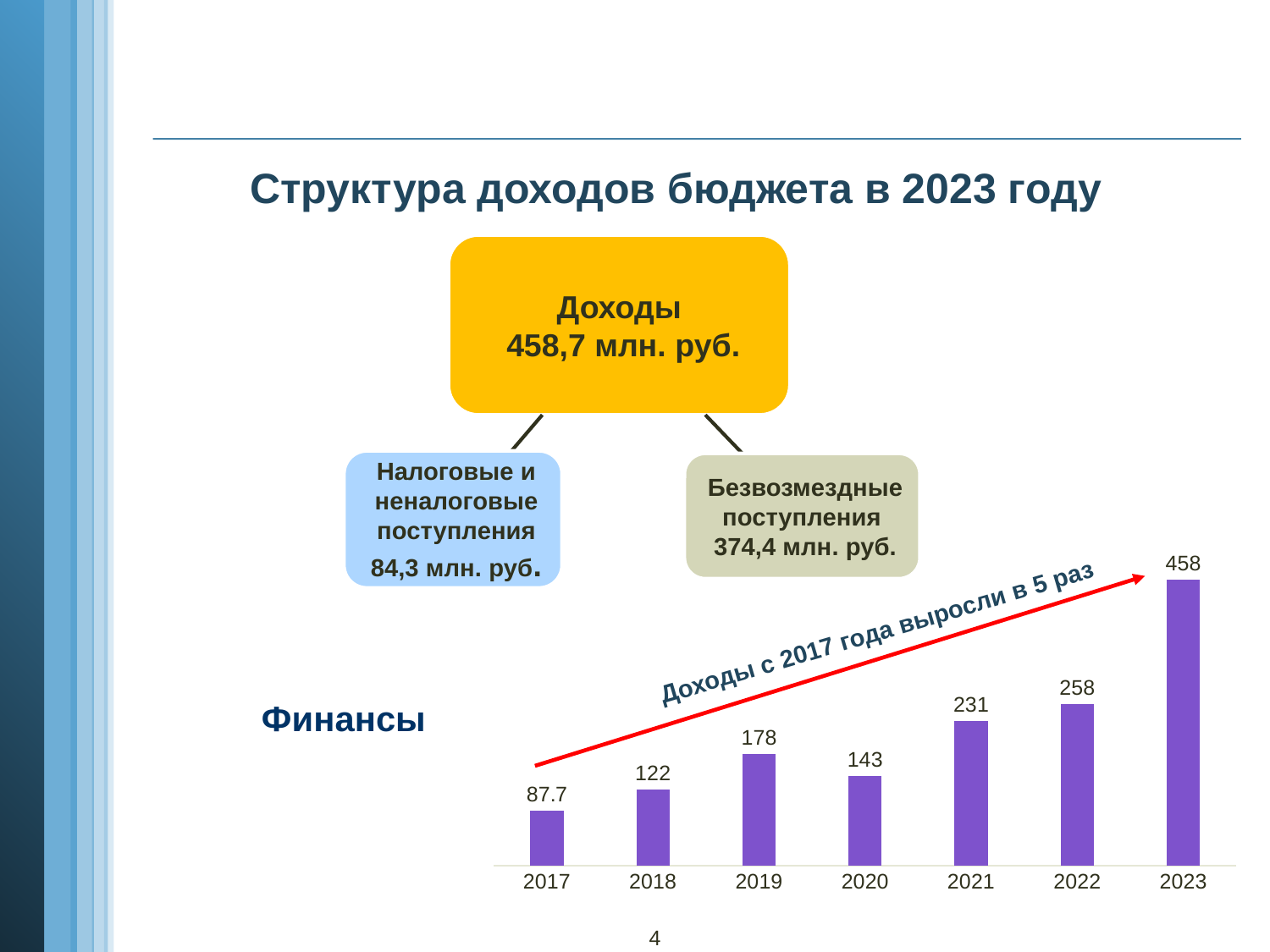

Структура доходов бюджета в 2023 году
Доходы
458,7 млн. руб.
Безвозмездные поступления
374,4 млн. руб.
Налоговые и неналоговые поступления
84,3 млн. руб.

### Chart

| Category | Ряд 1 |
|---|---|
| 2017 | 87.7 |
| 2018 | 122.0 |
| 2019 | 178.0 |
| 2020 | 143.0 |
| 2021 | 231.0 |
| 2022 | 258.0 |
| 2023 | 458.0 |
Доходы с 2017 года выросли в 5 раз
# Финансы
4